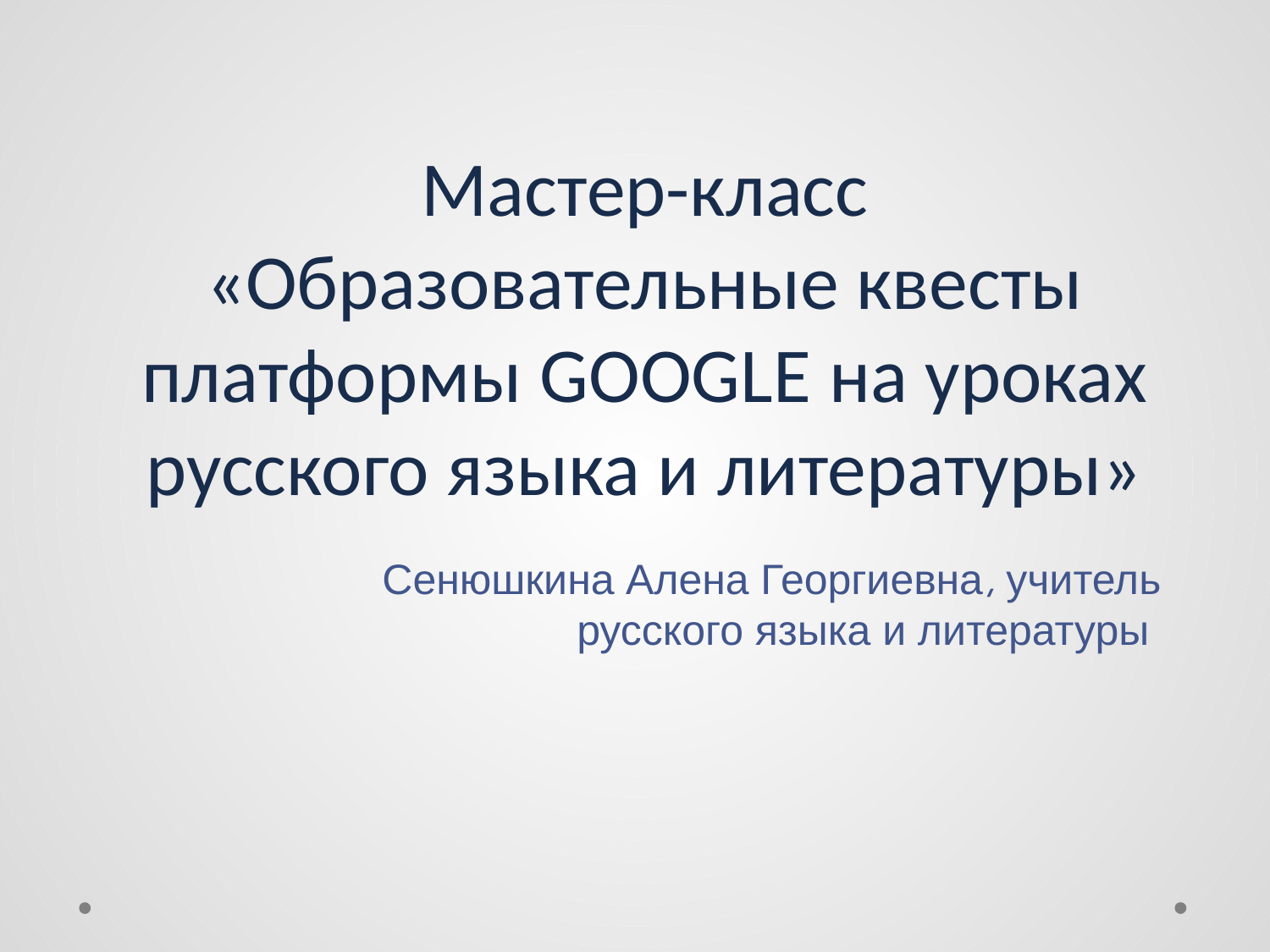

# Мастер-класс «Образовательные квесты платформы GOOGLE на уроках русского языка и литературы»
Сенюшкина Алена Георгиевна, учитель русского языка и литературы